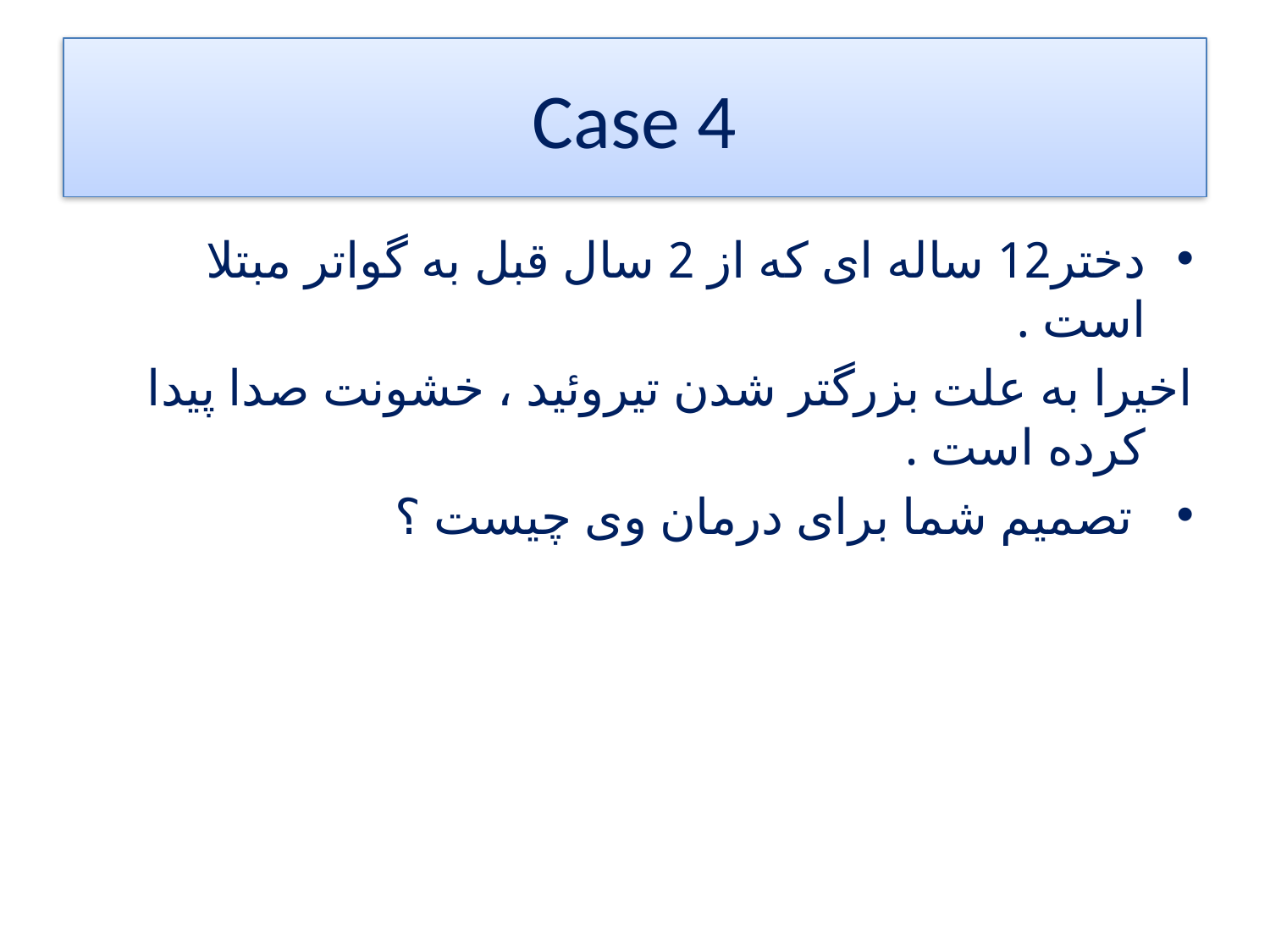

# Case 4
دختر12 ساله ای که از 2 سال قبل به گواتر مبتلا است .
اخیرا به علت بزرگتر شدن تیروئید ، خشونت صدا پیدا کرده است .
 تصمیم شما برای درمان وی چیست ؟